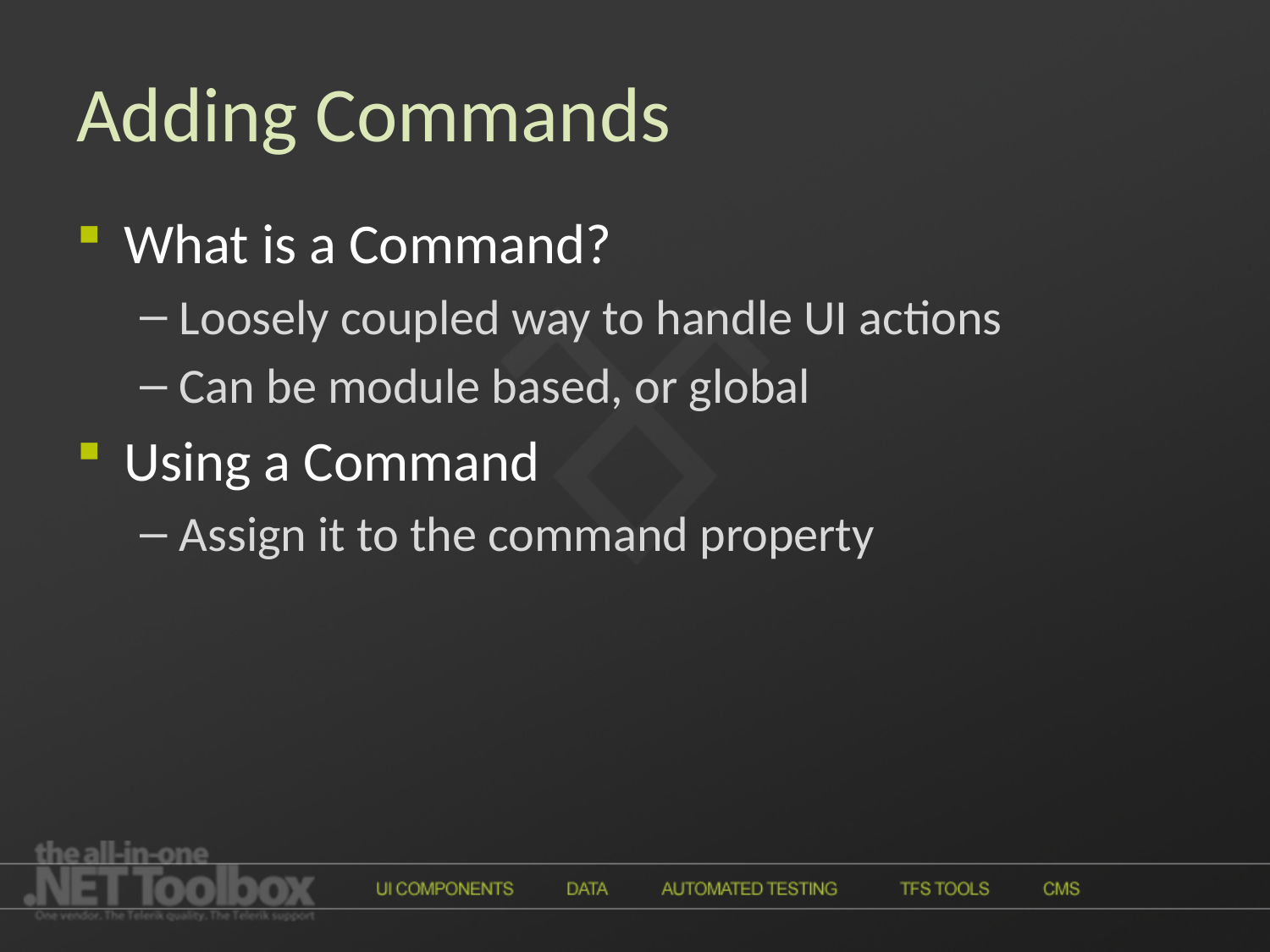

# Adding Commands
What is a Command?
Loosely coupled way to handle UI actions
Can be module based, or global
Using a Command
Assign it to the command property